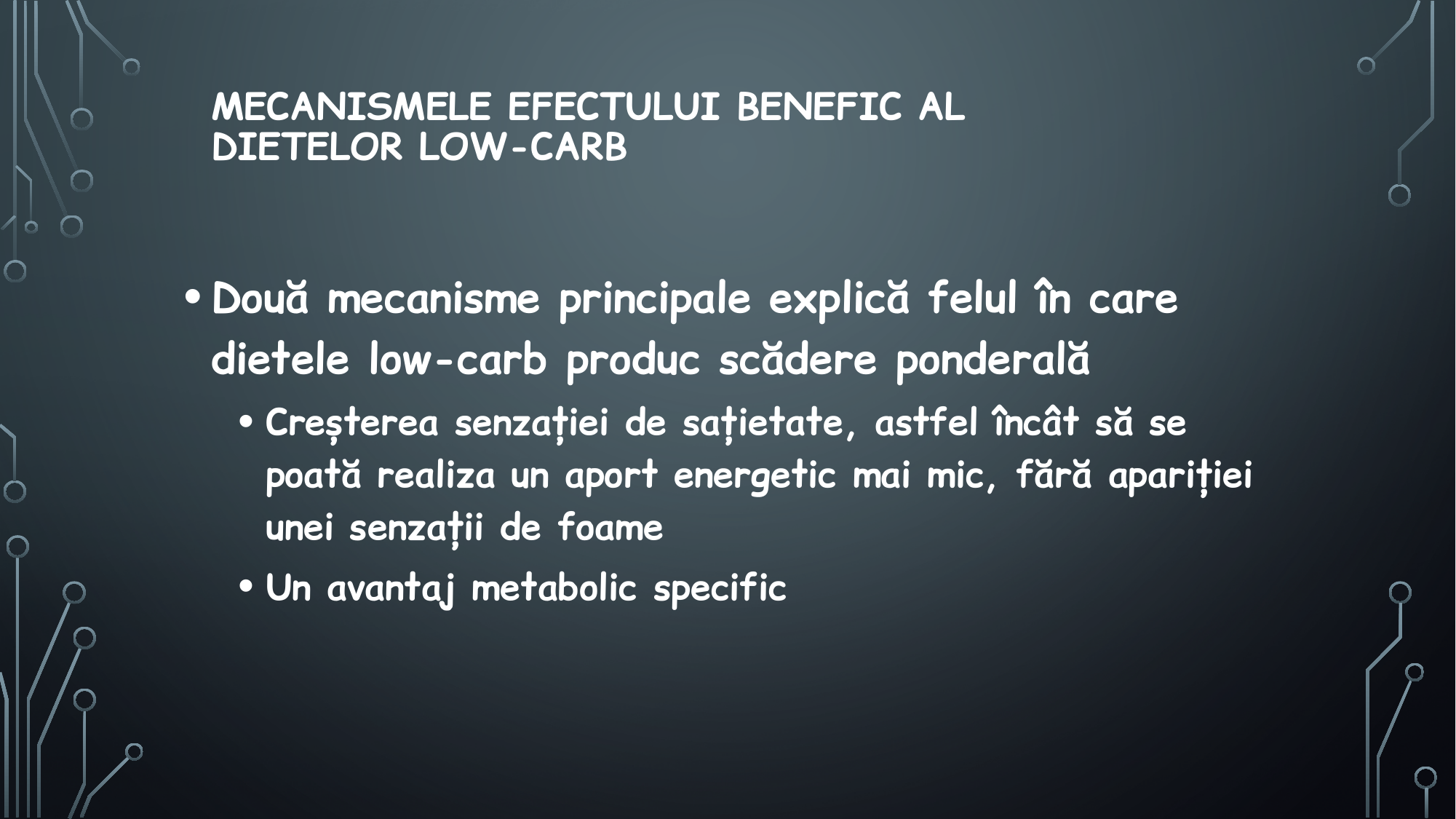

# Mecanismele efectului benefic al dietelor low-carb
Două mecanisme principale explică felul în care dietele low-carb produc scădere ponderală
Creșterea senzației de sațietate, astfel încât să se poată realiza un aport energetic mai mic, fără apariției unei senzații de foame
Un avantaj metabolic specific